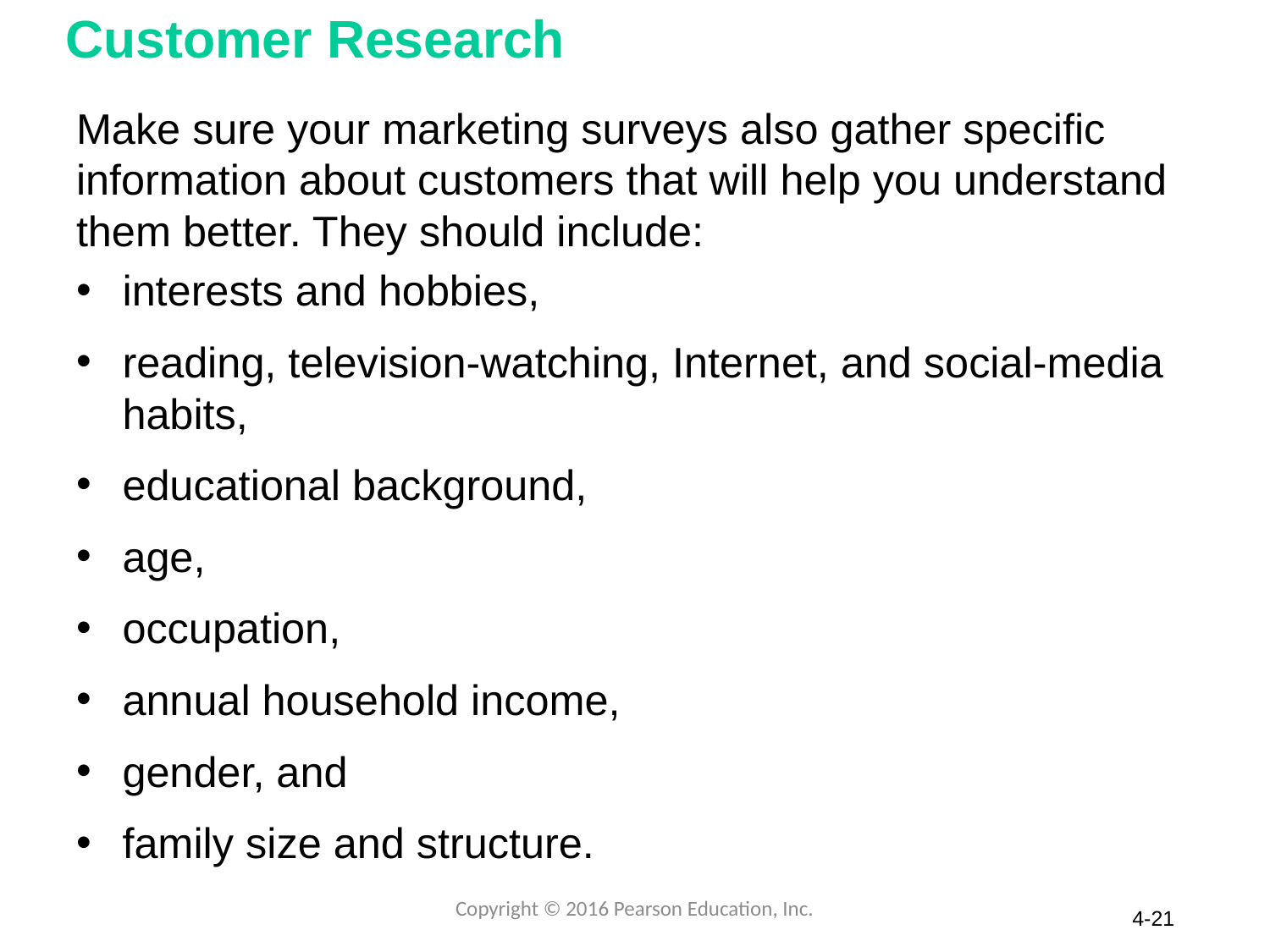

# Customer Research
Make sure your marketing surveys also gather specific information about customers that will help you understand them better. They should include:
interests and hobbies,

reading, television-watching, Internet, and social-media habits,

educational background,

age,

occupation,

annual household income,

gender, and

family size and structure.
Copyright © 2016 Pearson Education, Inc.